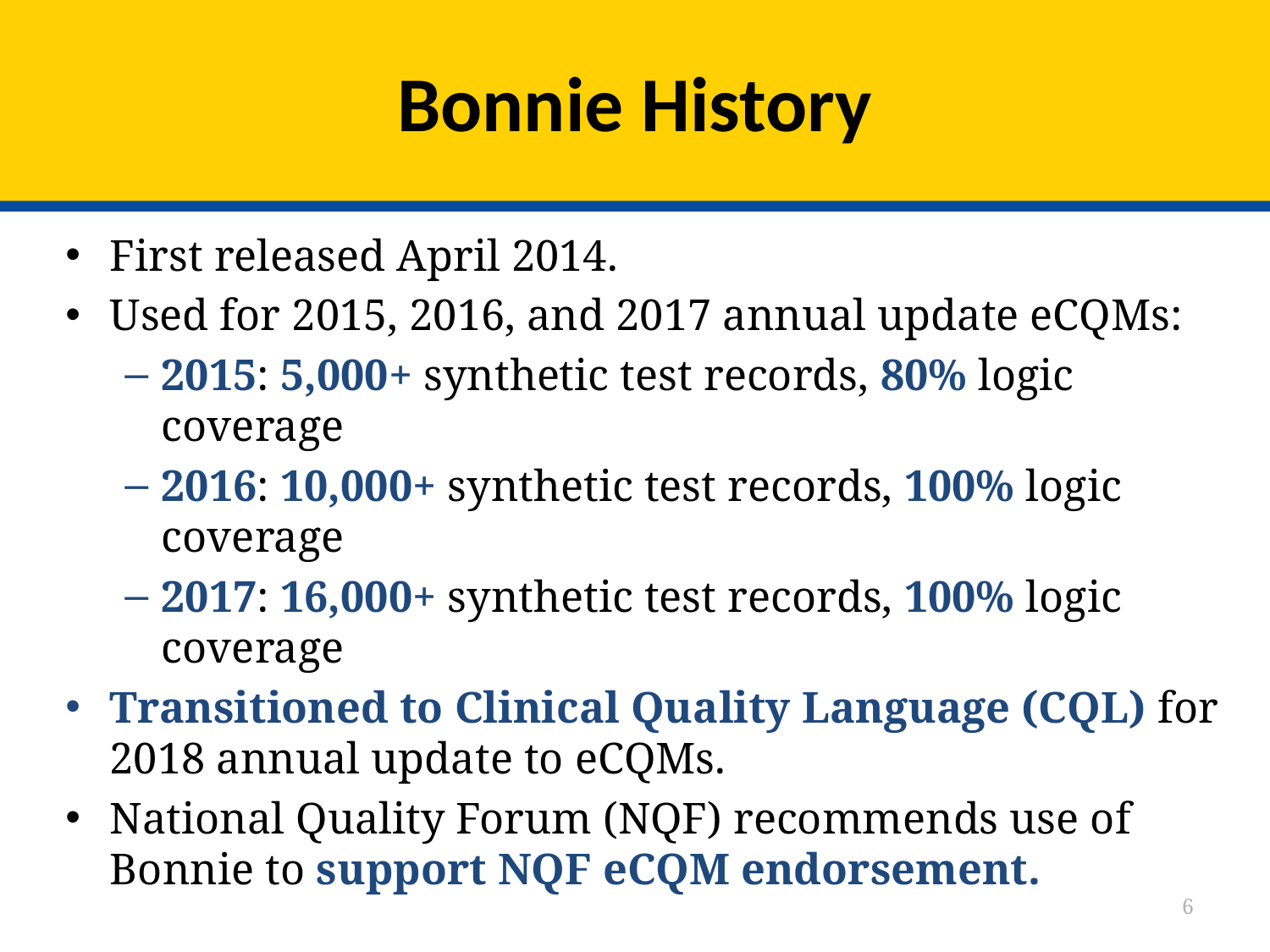

# Bonnie History
First released April 2014.
Used for 2015, 2016, and 2017 annual update eCQMs:
2015: 5,000+ synthetic test records, 80% logic coverage
2016: 10,000+ synthetic test records, 100% logic coverage
2017: 16,000+ synthetic test records, 100% logic coverage
Transitioned to Clinical Quality Language (CQL) for 2018 annual update to eCQMs.
National Quality Forum (NQF) recommends use of Bonnie to support NQF eCQM endorsement.

6